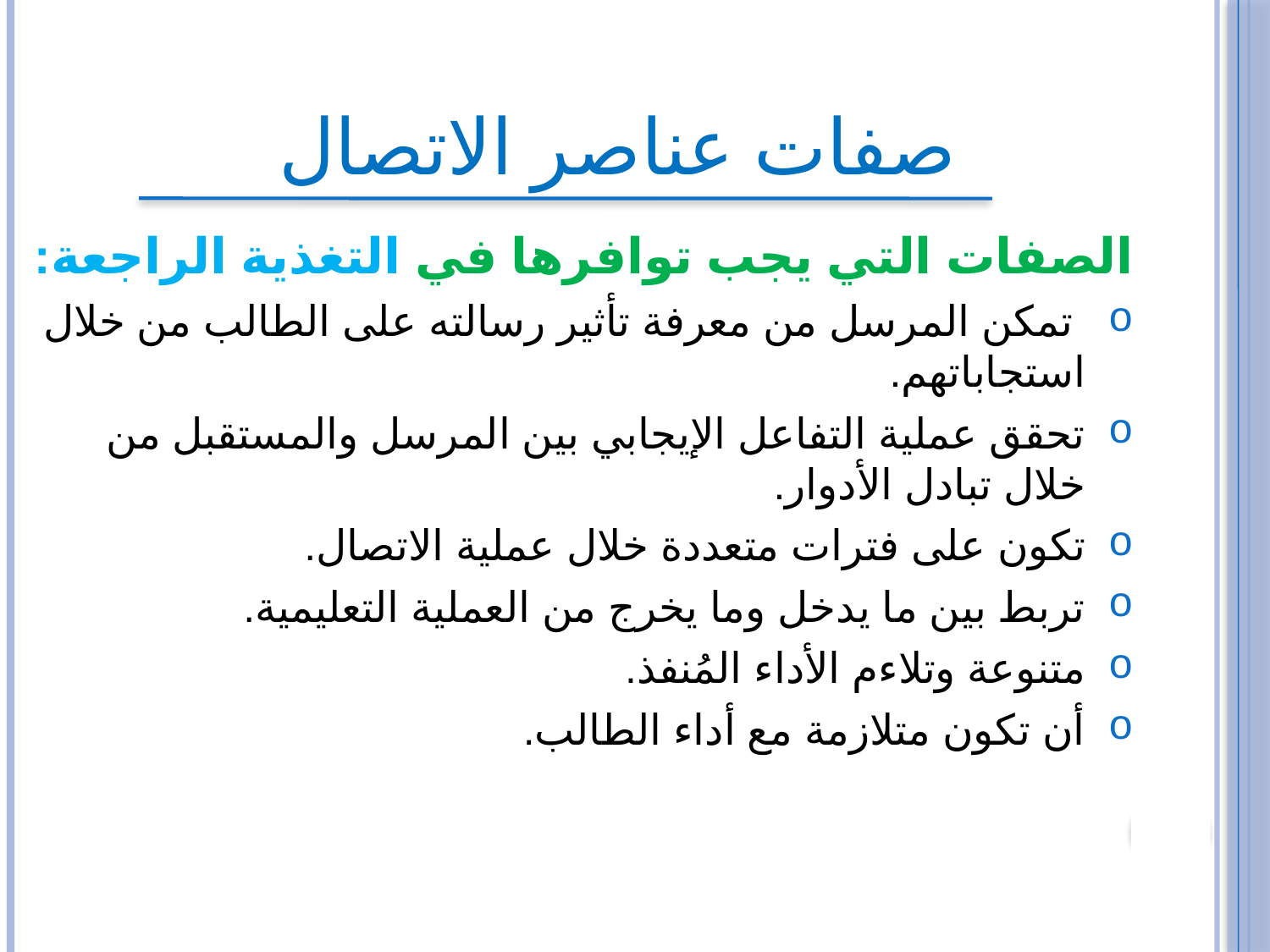

صفات عناصر الاتصال
الصفات التي يجب توافرها في التغذية الراجعة:
 تمكن المرسل من معرفة تأثير رسالته على الطالب من خلال استجاباتهم.
تحقق عملية التفاعل الإيجابي بين المرسل والمستقبل من خلال تبادل الأدوار.
تكون على فترات متعددة خلال عملية الاتصال.
تربط بين ما يدخل وما يخرج من العملية التعليمية.
متنوعة وتلاءم الأداء المُنفذ.
أن تكون متلازمة مع أداء الطالب.